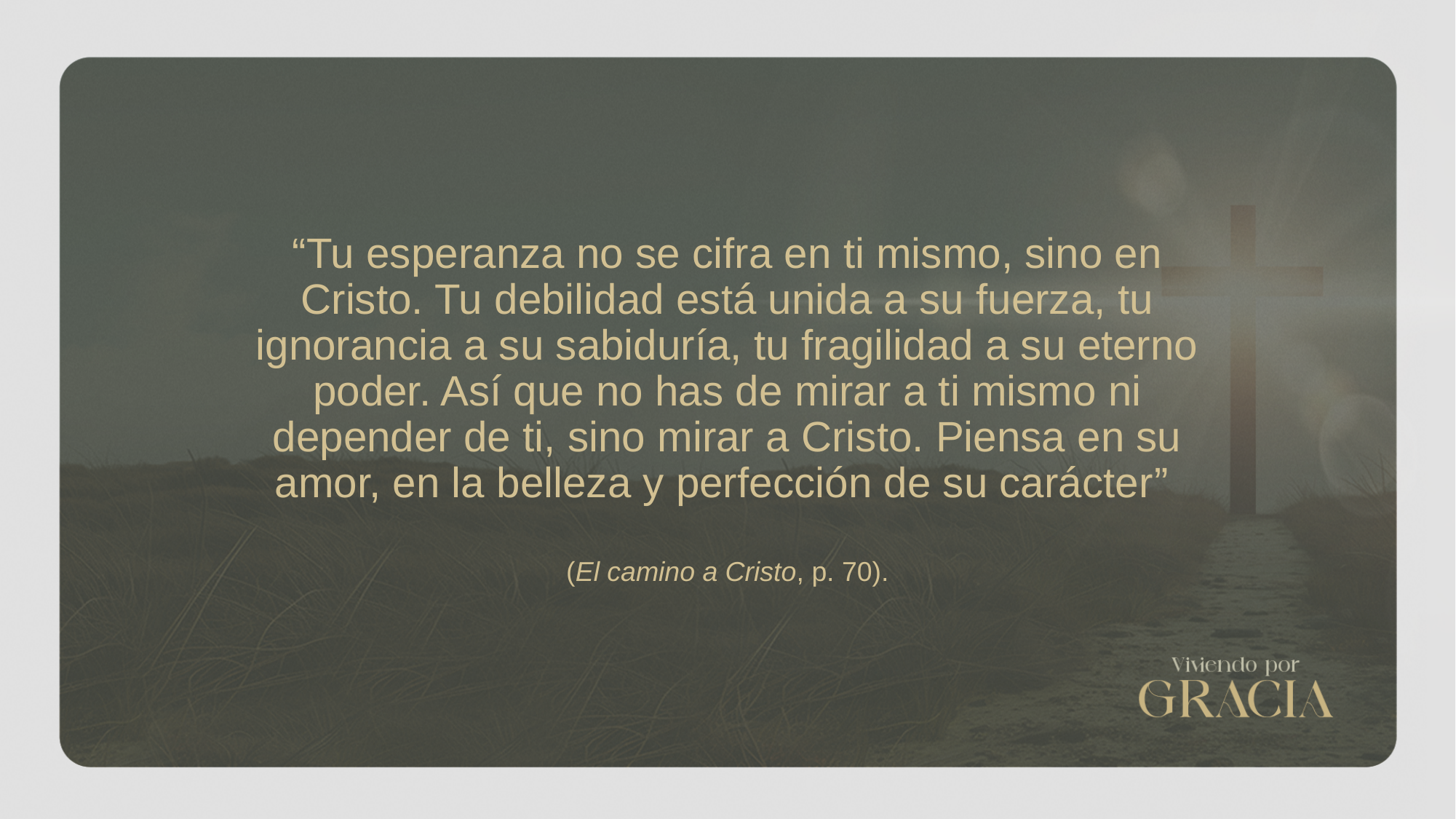

“Tu esperanza no se cifra en ti mismo, sino en Cristo. Tu debilidad está unida a su fuerza, tu ignorancia a su sabiduría, tu fragilidad a su eterno poder. Así que no has de mirar a ti mismo ni depender de ti, sino mirar a Cristo. Piensa en su amor, en la belleza y perfección de su carácter”
(El camino a Cristo, p. 70).